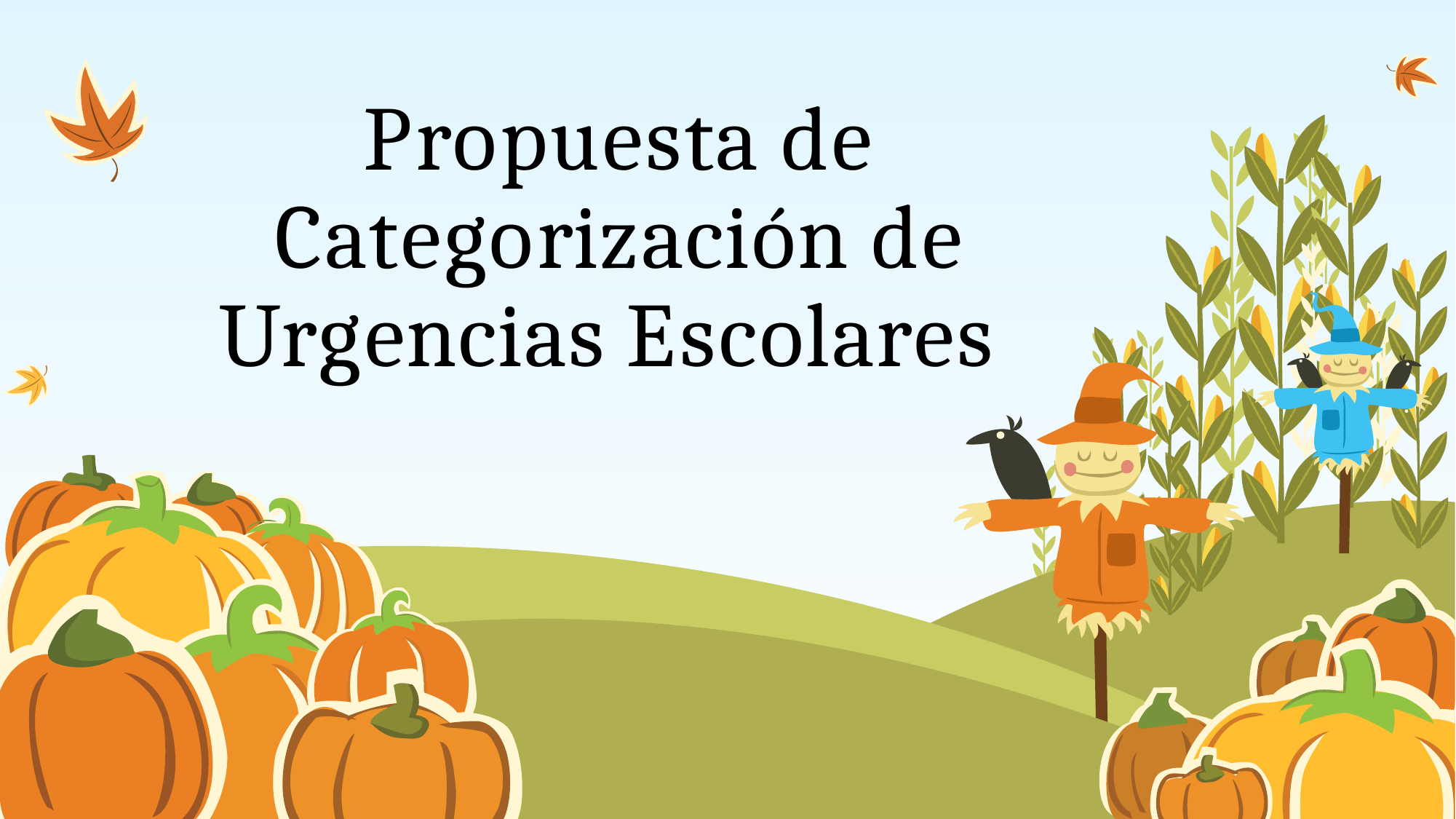

# Propuesta de Categorización de Urgencias Escolares